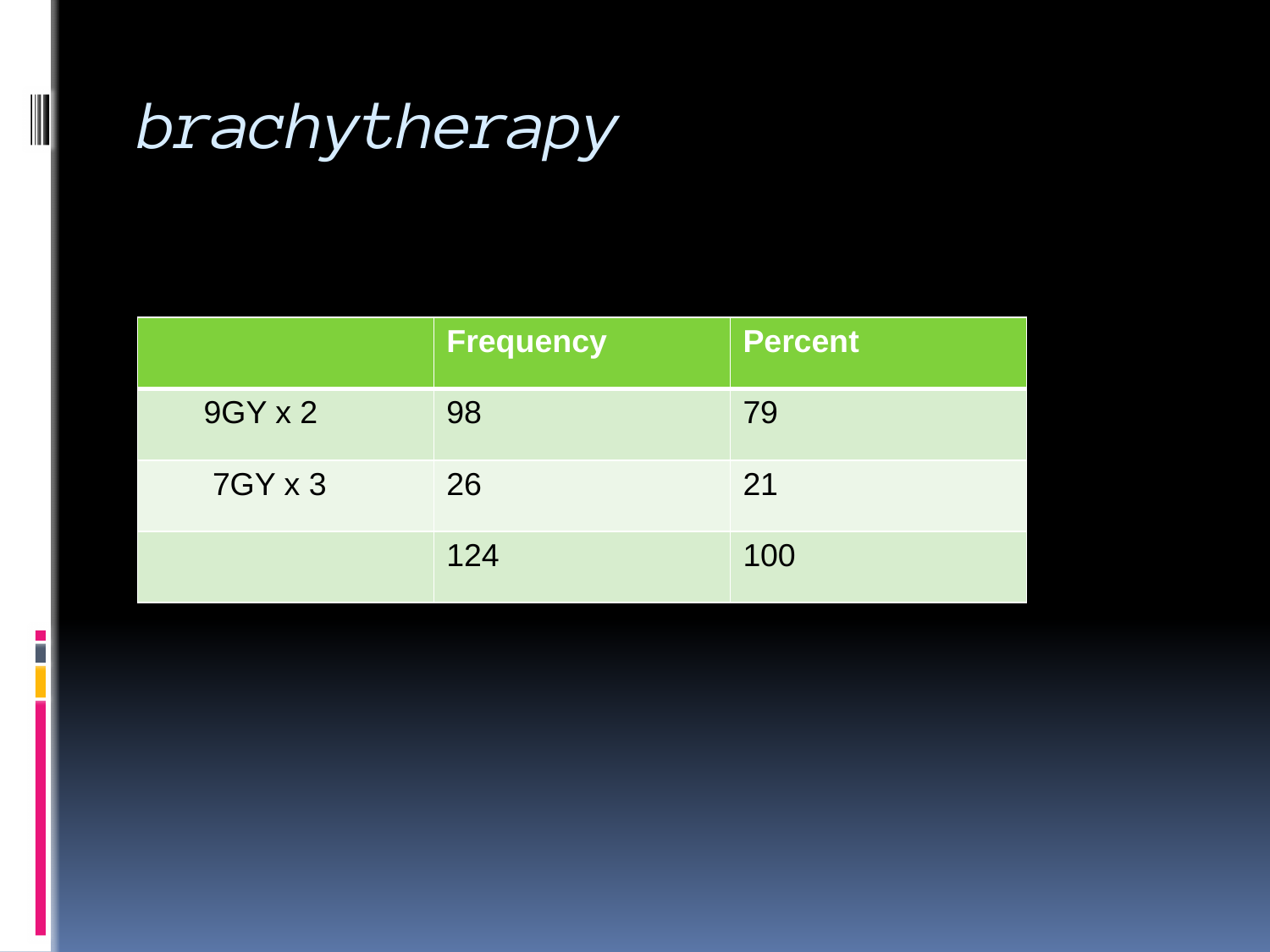

# brachytherapy
|  | Frequency | Percent |
| --- | --- | --- |
| 9GY x 2 | 98 | 79 |
| 7GY x 3 | 26 | 21 |
|  | 124 | 100 |